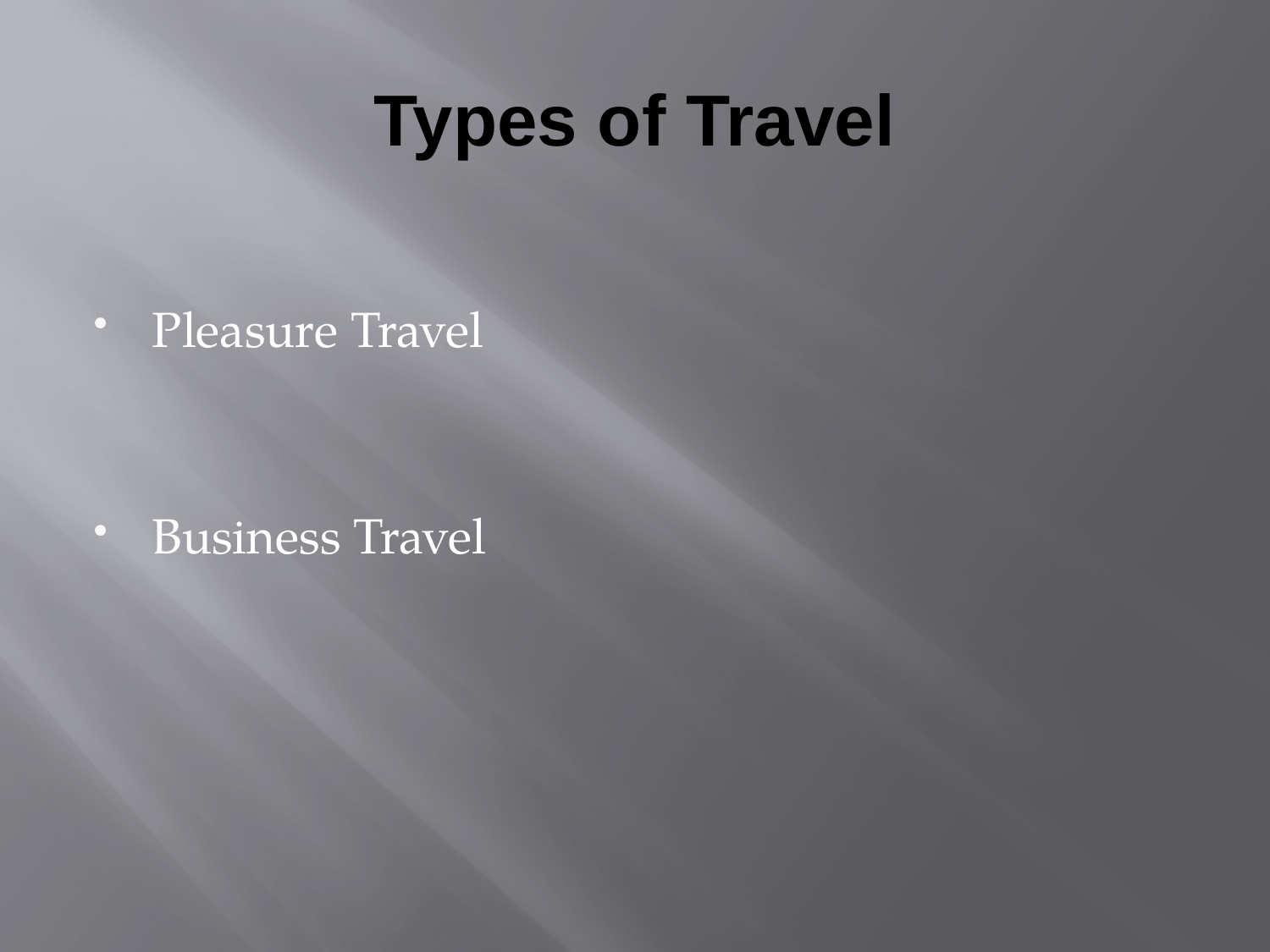

# Types of Travel

Pleasure Travel

Business Travel